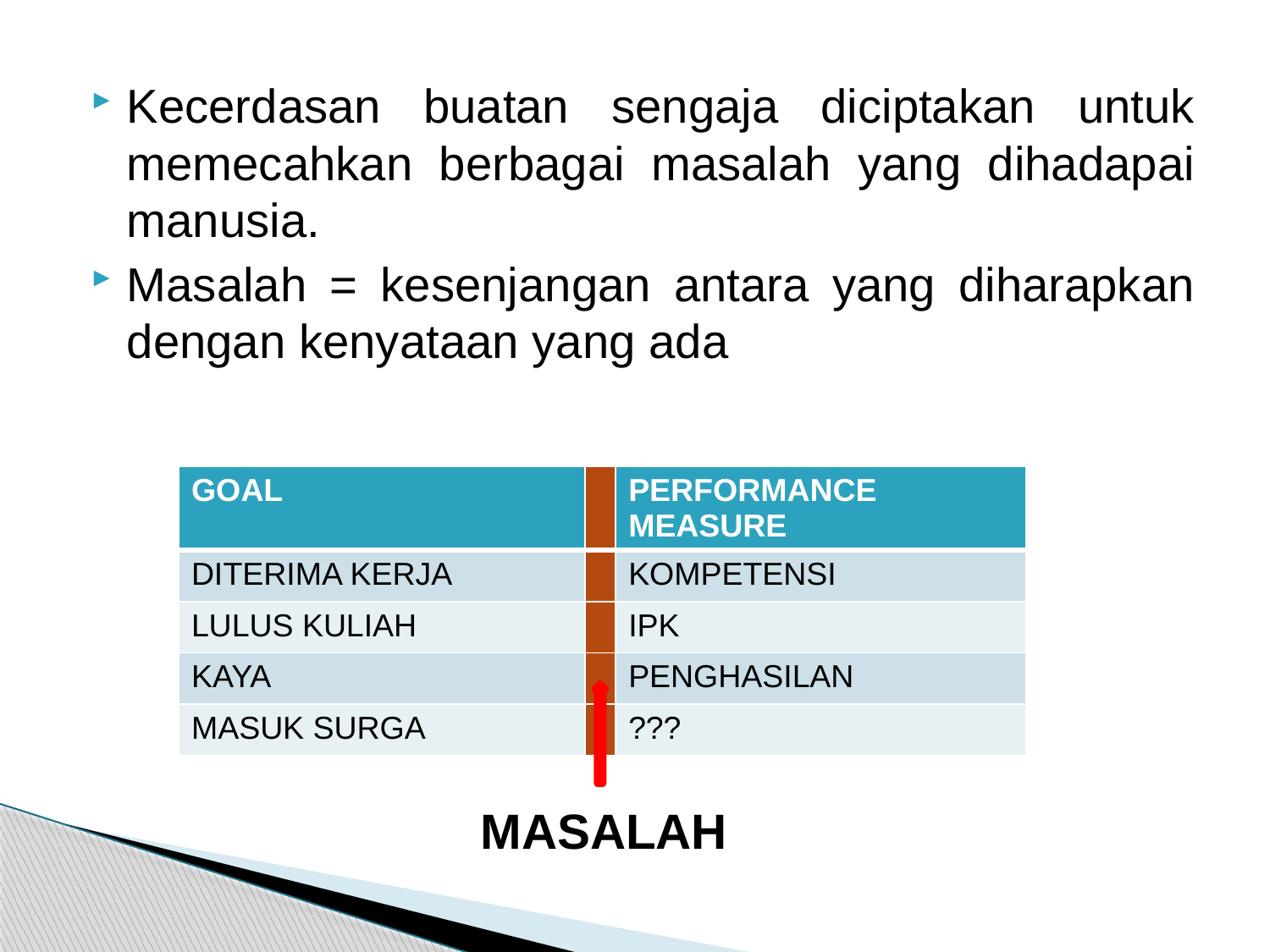

Kecerdasan buatan sengaja diciptakan untuk memecahkan berbagai masalah yang dihadapai manusia.
Masalah = kesenjangan antara yang diharapkan dengan kenyataan yang ada

| GOAL |  | PERFORMANCE MEASURE |
| --- | --- | --- |
| DITERIMA KERJA |  | KOMPETENSI |
| LULUS KULIAH |  | IPK |
| KAYA |  | PENGHASILAN |
| MASUK SURGA |  | ??? |

MASALAH